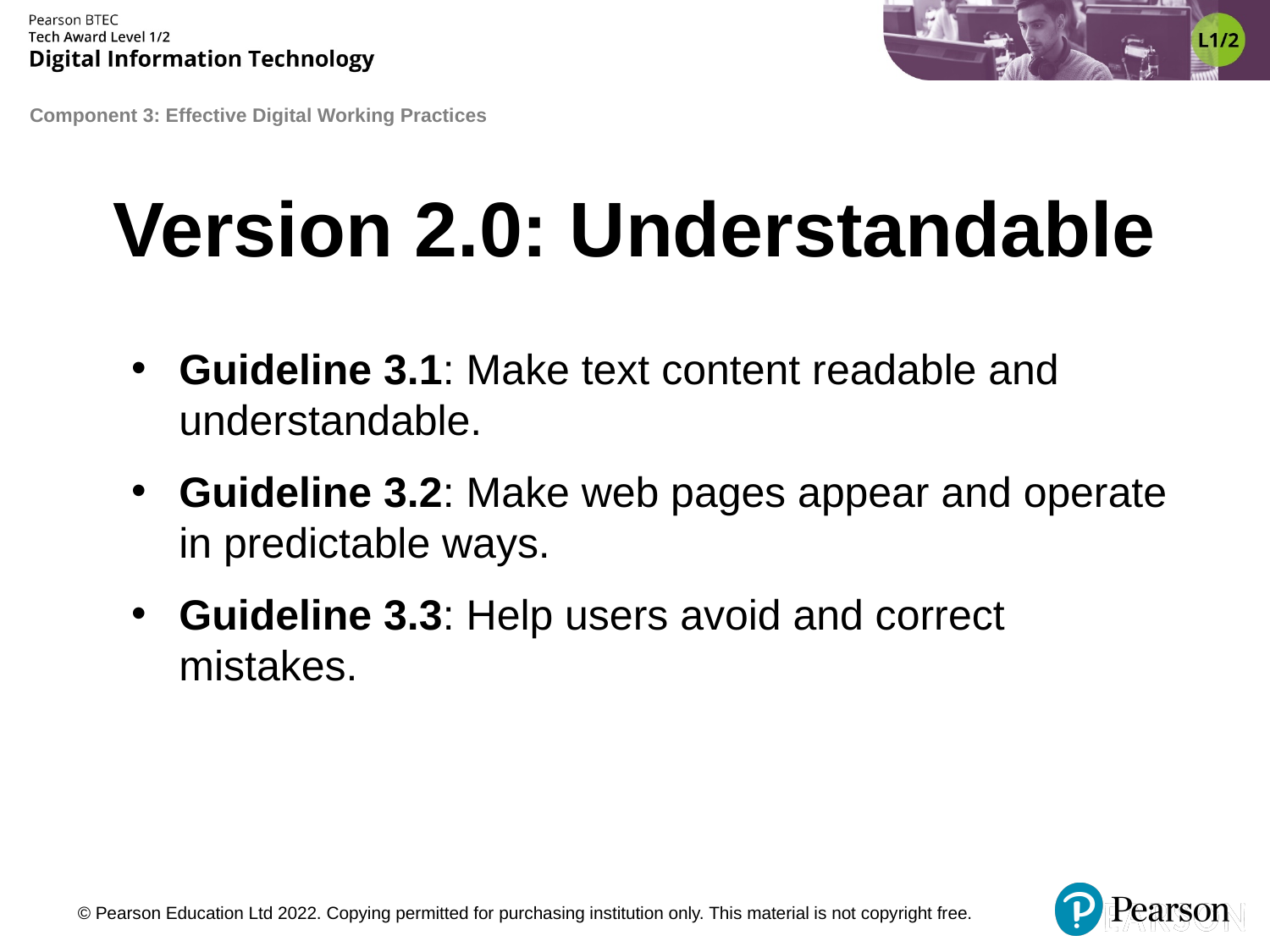

# Version 2.0: Understandable
Guideline 3.1: Make text content readable and understandable.
Guideline 3.2: Make web pages appear and operate in predictable ways.
Guideline 3.3: Help users avoid and correct mistakes.
© Pearson Education Ltd 2022. Copying permitted for purchasing institution only. This material is not copyright free.